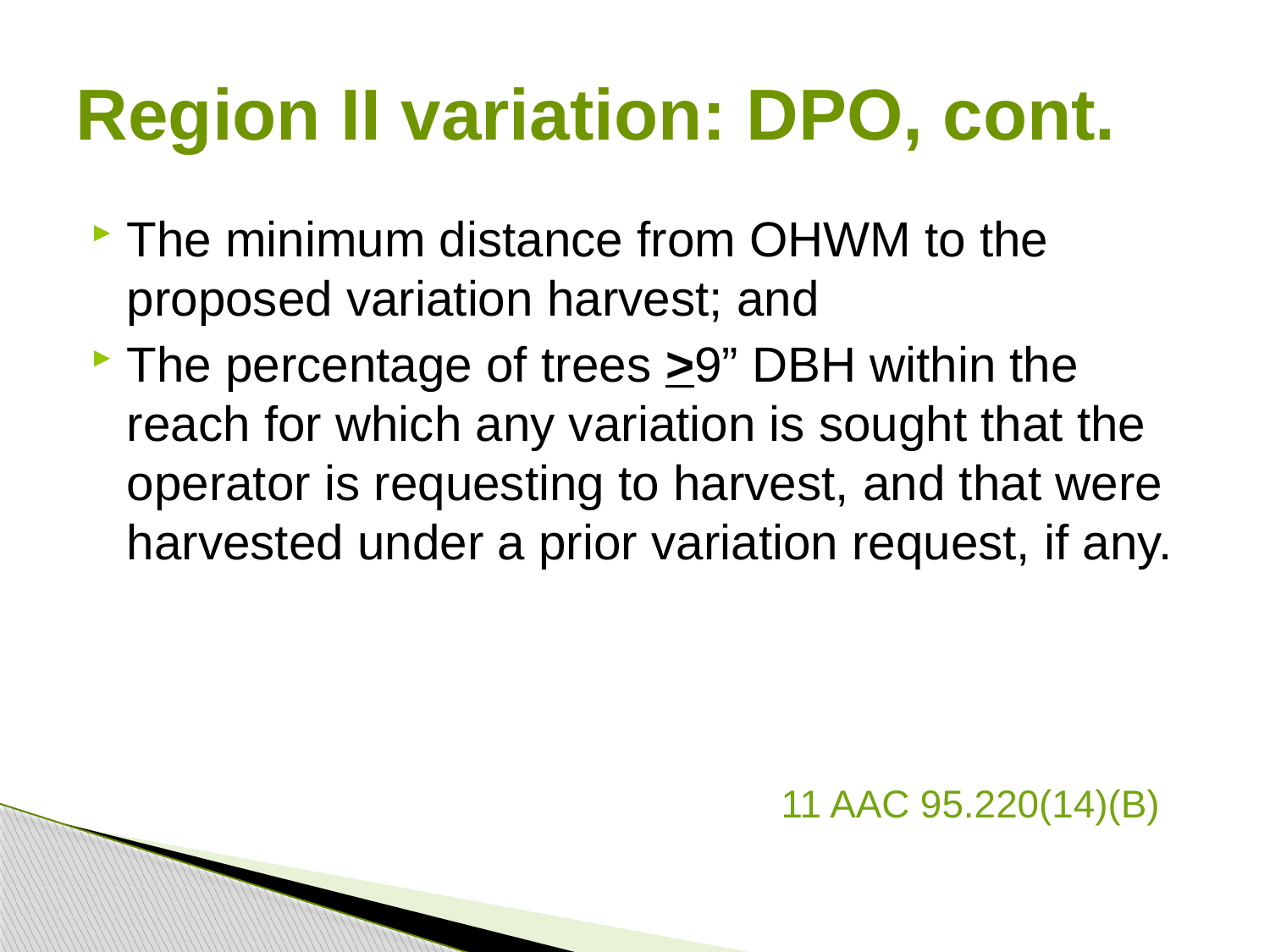

# Region II variation: DPO, cont.
The minimum distance from OHWM to the proposed variation harvest; and
The percentage of trees >9” DBH within the reach for which any variation is sought that the operator is requesting to harvest, and that were harvested under a prior variation request, if any.

					    11 AAC 95.220(14)(B)